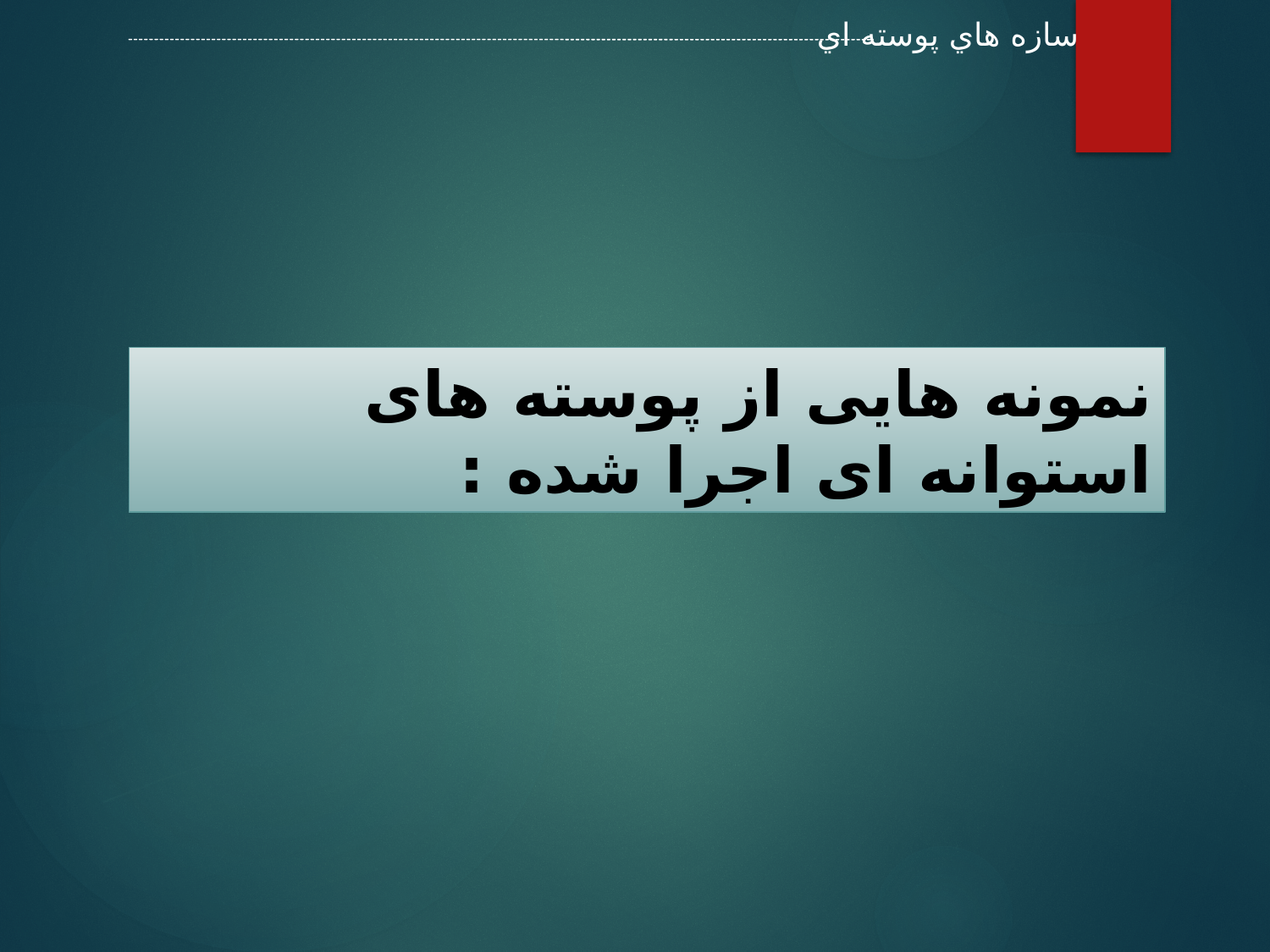

سازه هاي پوسته اي
نمونه هایی از پوسته های استوانه ای اجرا شده :